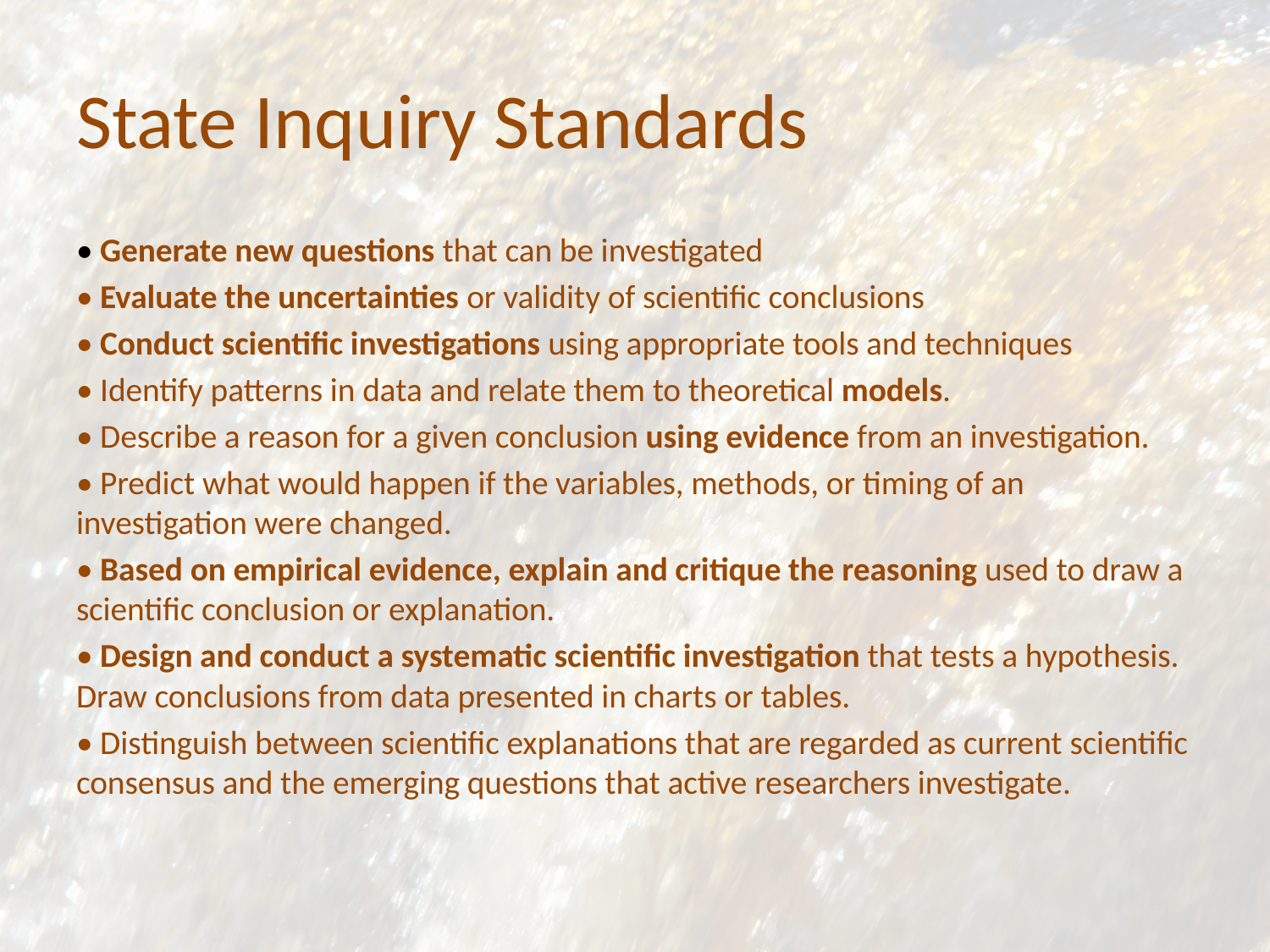

# State Inquiry Standards
• Generate new questions that can be investigated
• Evaluate the uncertainties or validity of scientific conclusions
• Conduct scientific investigations using appropriate tools and techniques
• Identify patterns in data and relate them to theoretical models.
• Describe a reason for a given conclusion using evidence from an investigation.
• Predict what would happen if the variables, methods, or timing of an investigation were changed.
• Based on empirical evidence, explain and critique the reasoning used to draw a scientific conclusion or explanation.
• Design and conduct a systematic scientific investigation that tests a hypothesis. Draw conclusions from data presented in charts or tables.
• Distinguish between scientific explanations that are regarded as current scientific consensus and the emerging questions that active researchers investigate.